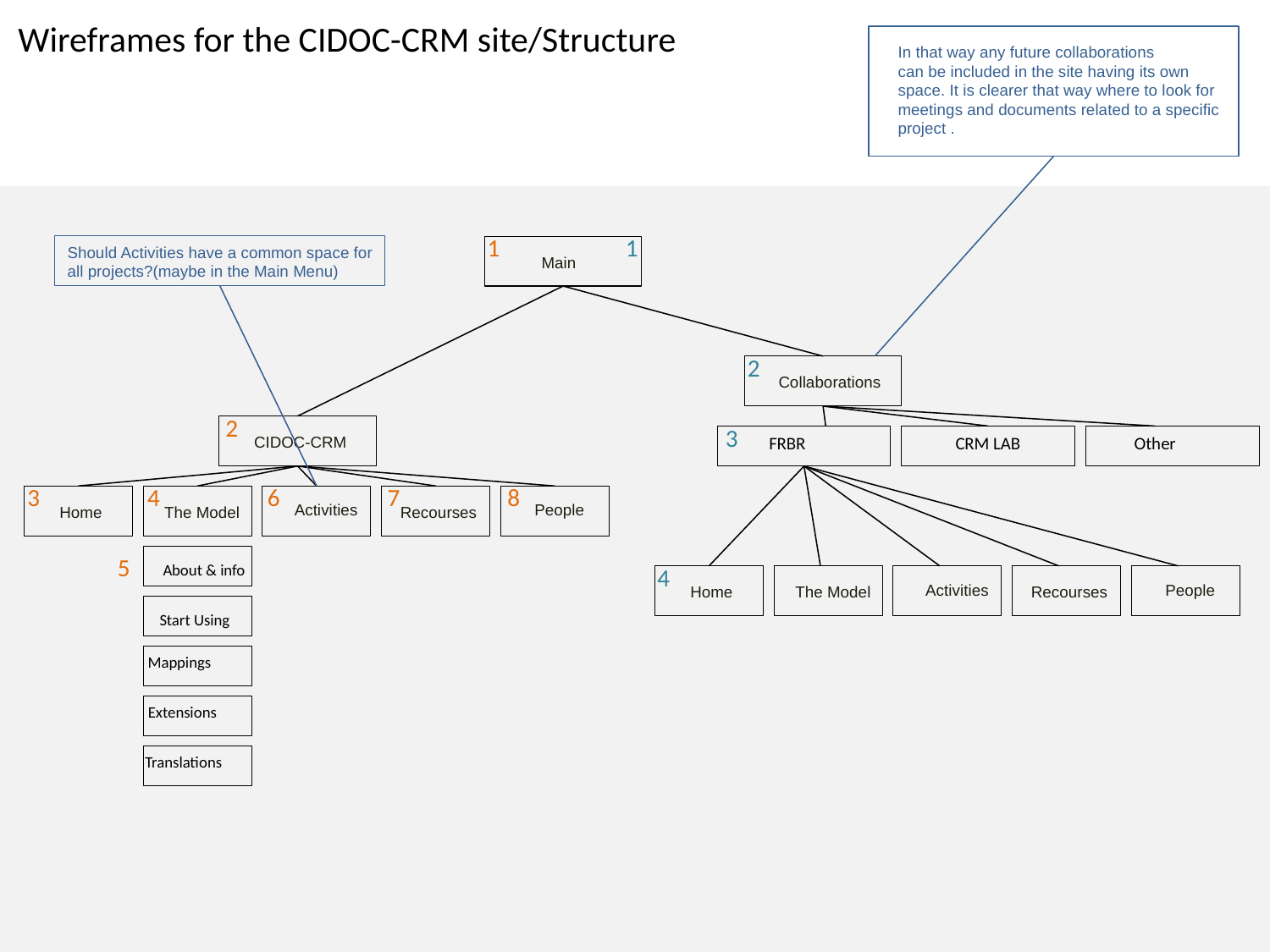

Wireframes for the CIDOC-CRM site/Structure

In that way any future collaborations
can be included in the site having its own
space. It is clearer that way where to look for
meetings and documents related to a specific
project .

1
1

Should Activities have a common space for all projects?(maybe in the Main Menu)

Main
2

Collaborations
2
3

CIDOC-CRM

FRBR

CRM LAB

Other
3
4
6
7
8

Activities
People
Recourses
Home
The Model
5

About & info
4

Activities
People
Recourses
Home
The Model

Start Using
Mappings

Extensions

Translations